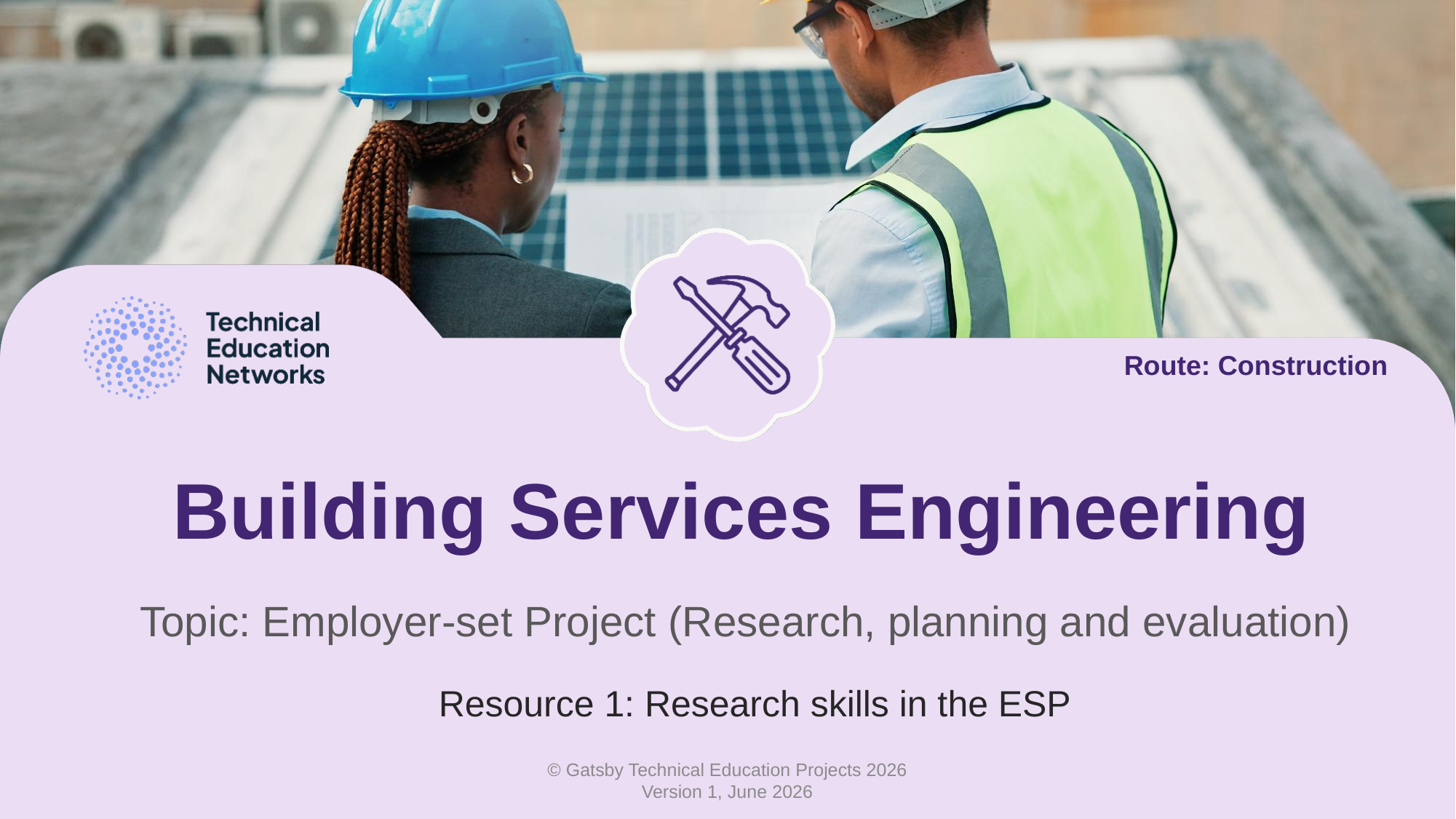

Route: Construction
# Building Services Engineering
Topic: Employer-set Project (Research, planning and evaluation)
Resource 1: Research skills in the ESP